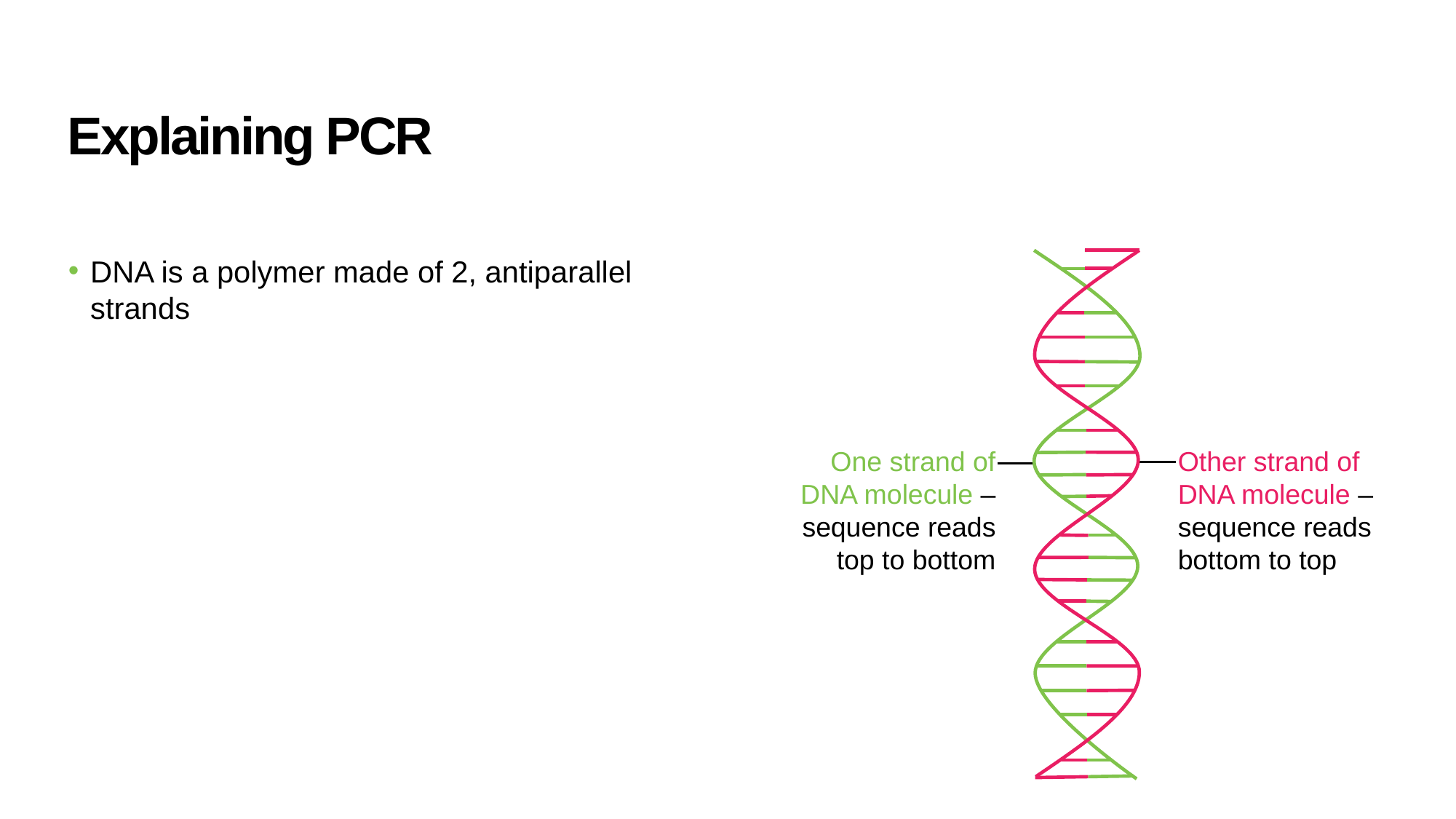

# Explaining PCR
DNA is a polymer made of 2, antiparallel strands

Other strand of DNA molecule – sequence reads bottom to top
One strand of DNA molecule – sequence reads top to bottom